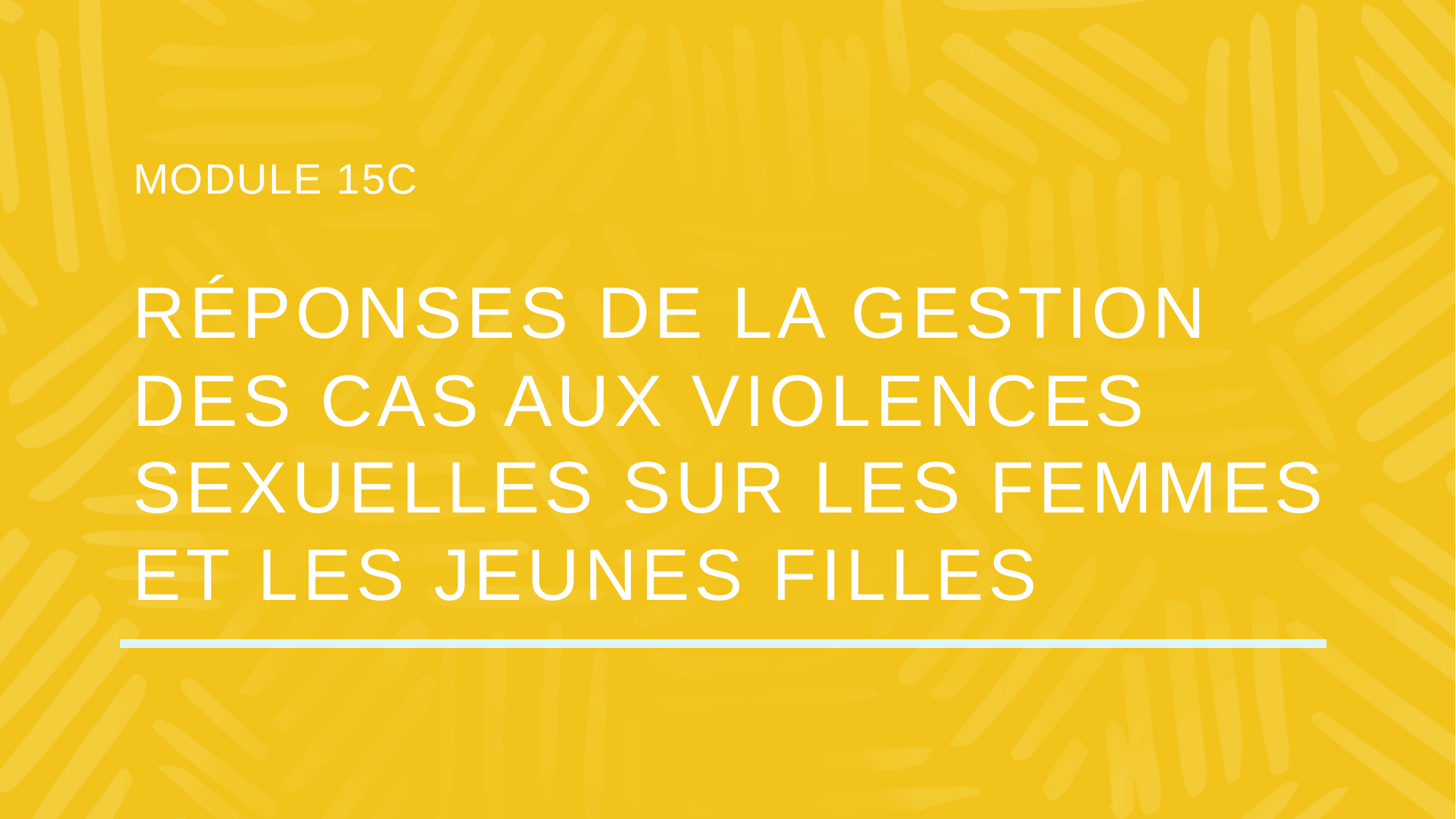

MODULE 15C
# Réponses de la GESTION DES CAS aux VIOLENCES SEXUELLES sur les femmes et les jeunes filles